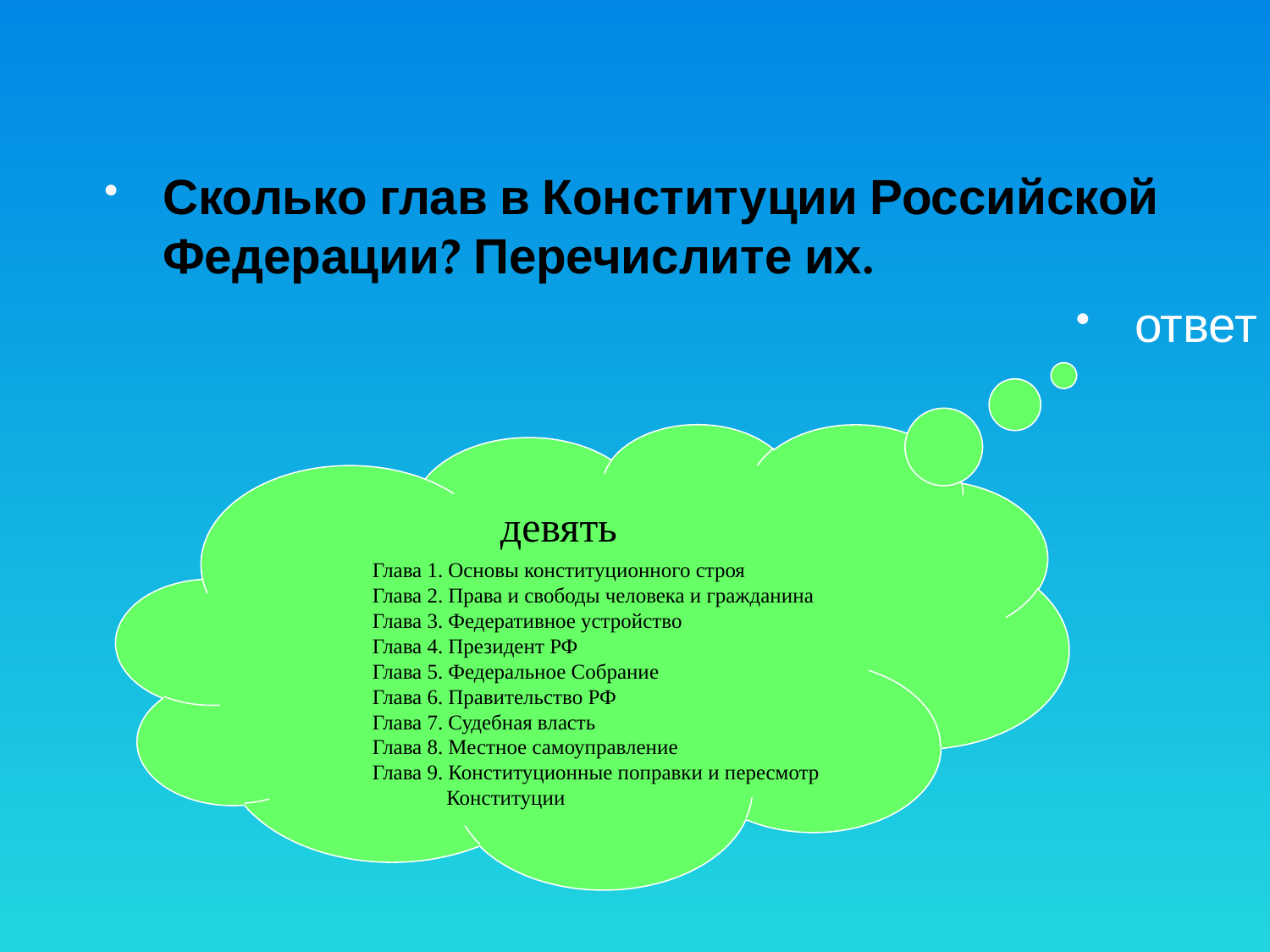

Сколько глав в Конституции Российской Федерации? Перечислите их.
ответ
девять
Глава 1. Основы конституционного строя
Глава 2. Права и свободы человека и гражданина
Глава 3. Федеративное устройство
Глава 4. Президент РФ
Глава 5. Федеральное Собрание
Глава 6. Правительство РФ
Глава 7. Судебная власть
Глава 8. Местное самоуправление
Глава 9. Конституционные поправки и пересмотр
              Конституции